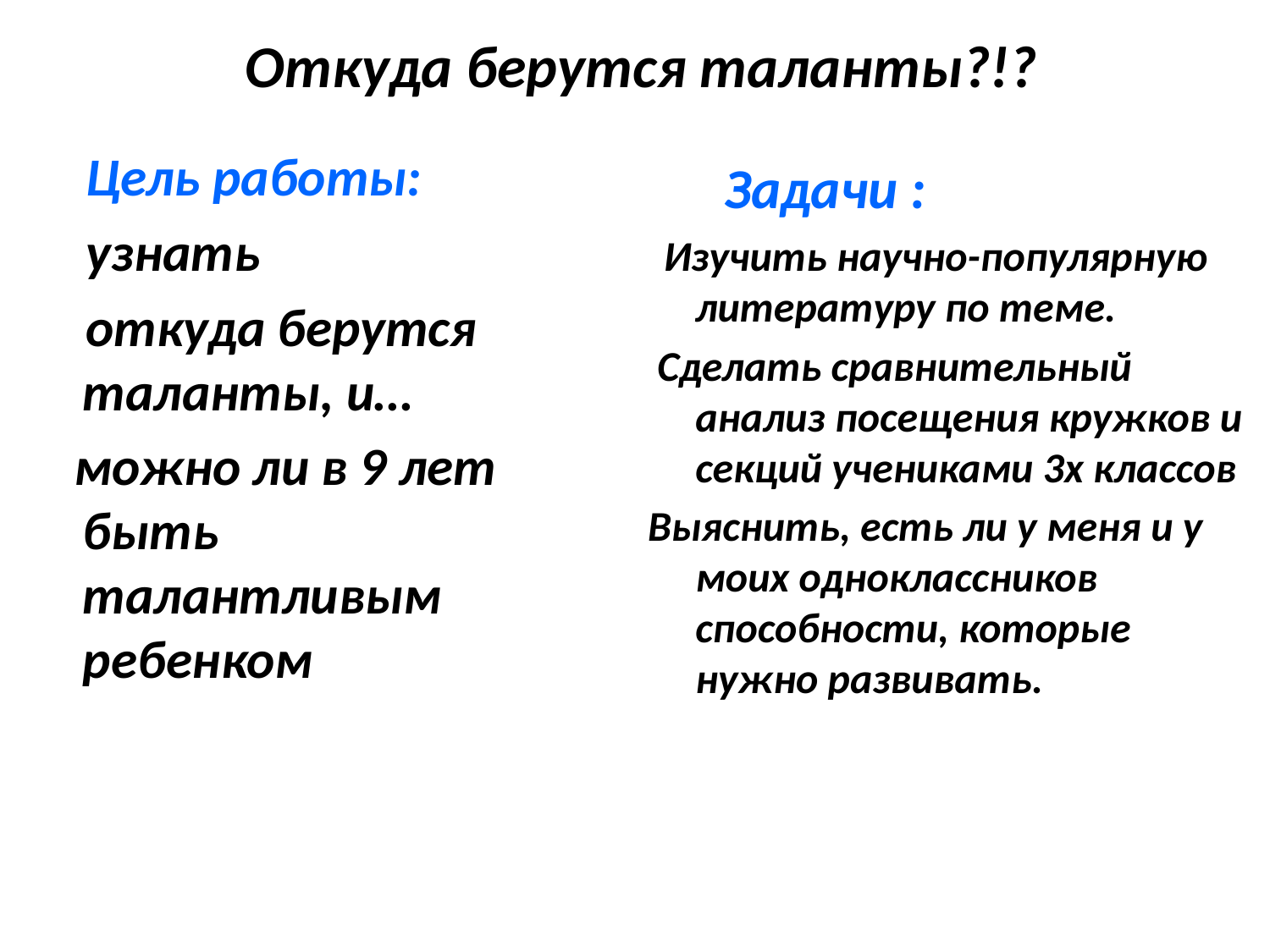

# Откуда берутся таланты?!?
    Цель работы:
    узнать
    откуда берутся таланты, и…
   можно ли в 9 лет быть талантливым ребенком

      Задачи :
  Изучить научно-популярную литературу по теме.
 Сделать сравнительный анализ посещения кружков и секций учениками 3х классов
Выяснить, есть ли у меня и у моих одноклассников способности, которые нужно развивать.